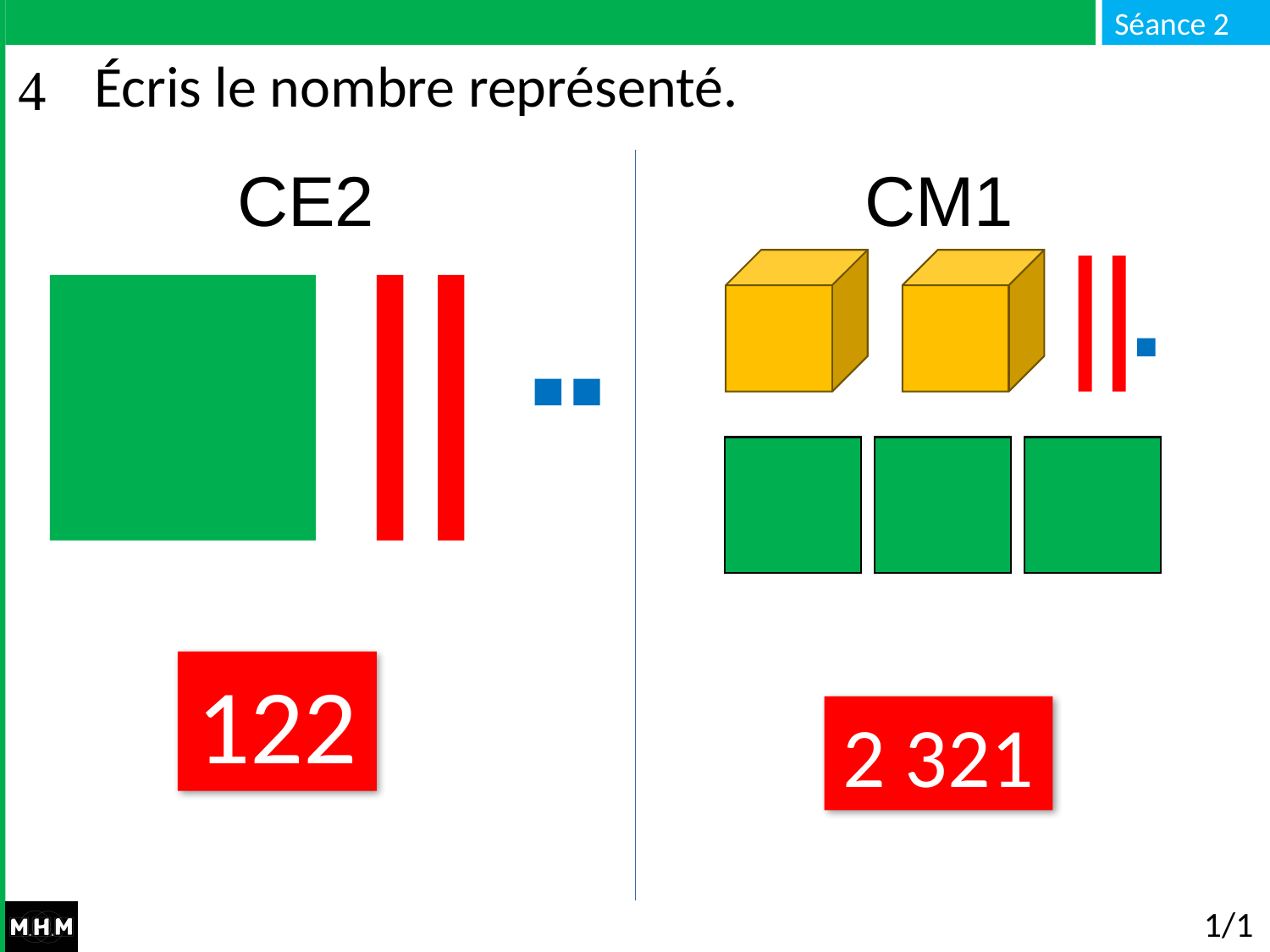

# Écris le nombre représenté.
CE2                         CM1

122
2 321
1/10